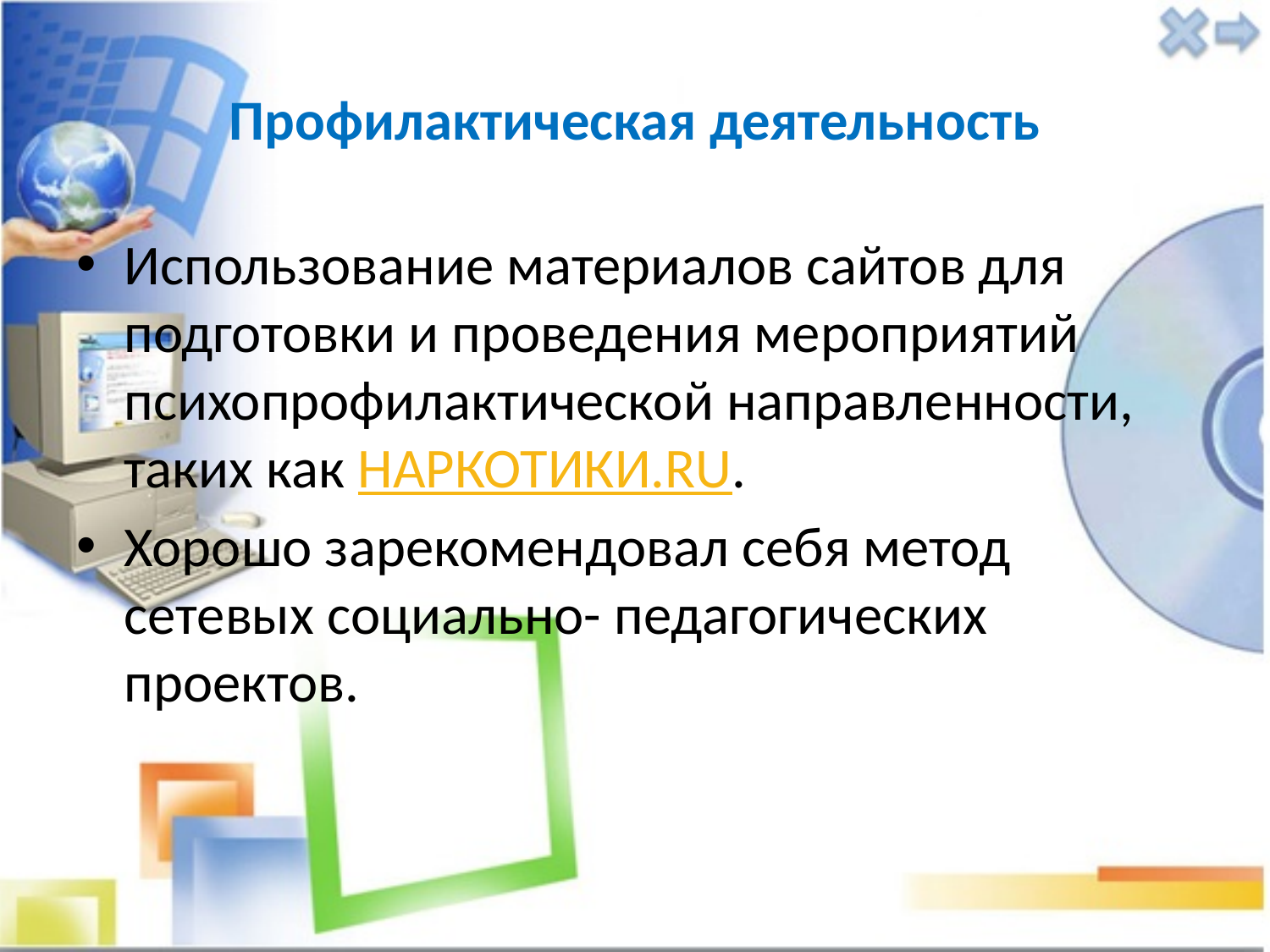

# Профилактическая деятельность
Использование материалов сайтов для подготовки и проведения мероприятий психопрофилактической направленности, таких как НАРКОТИКИ.RU.
Хорошо зарекомендовал себя метод сетевых социально- педагогических проектов.